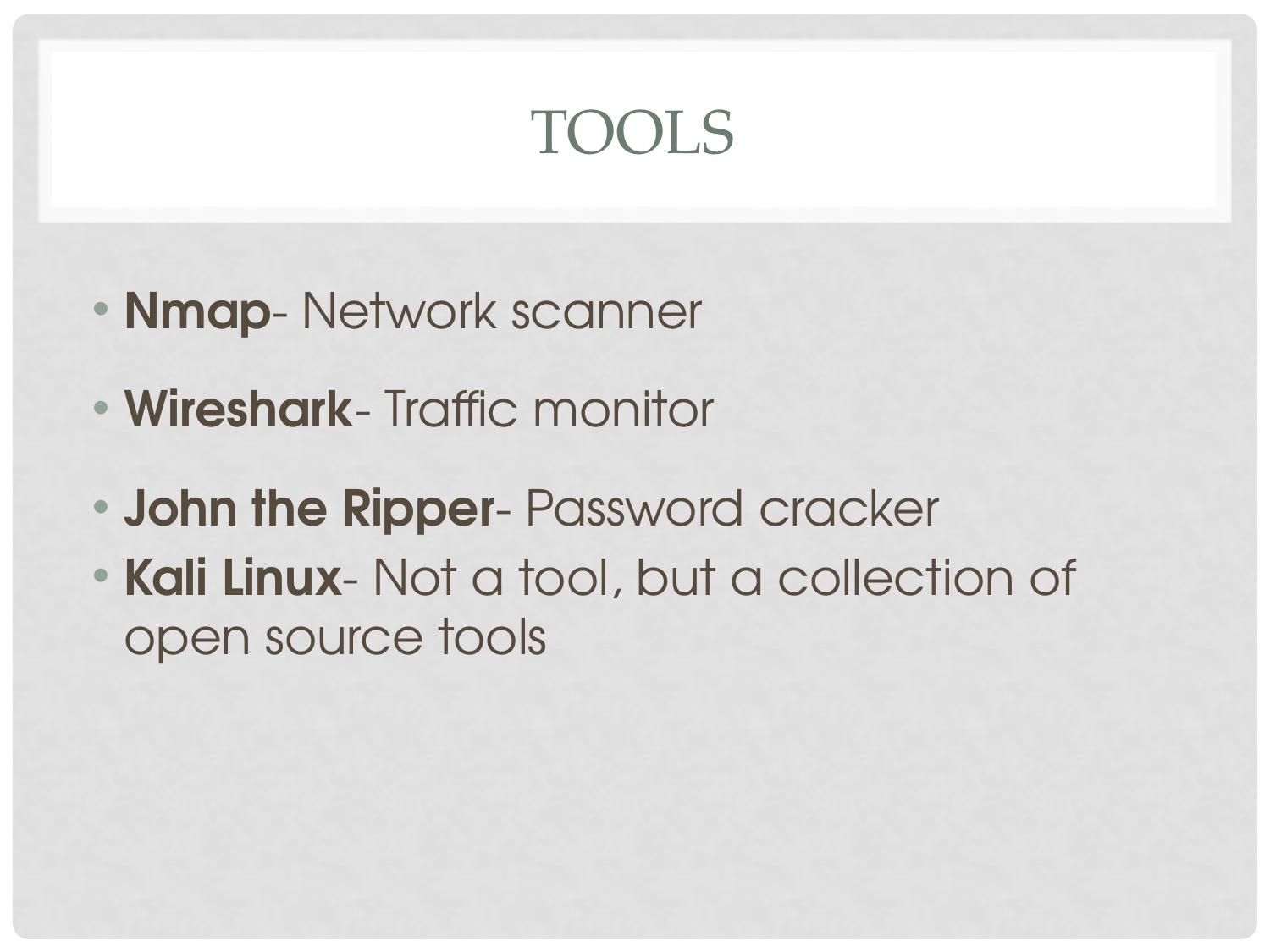

# tools
Nmap- Network scanner
Wireshark- Traffic monitor
John the Ripper- Password cracker
Kali Linux- Not a tool, but a collection of open source tools